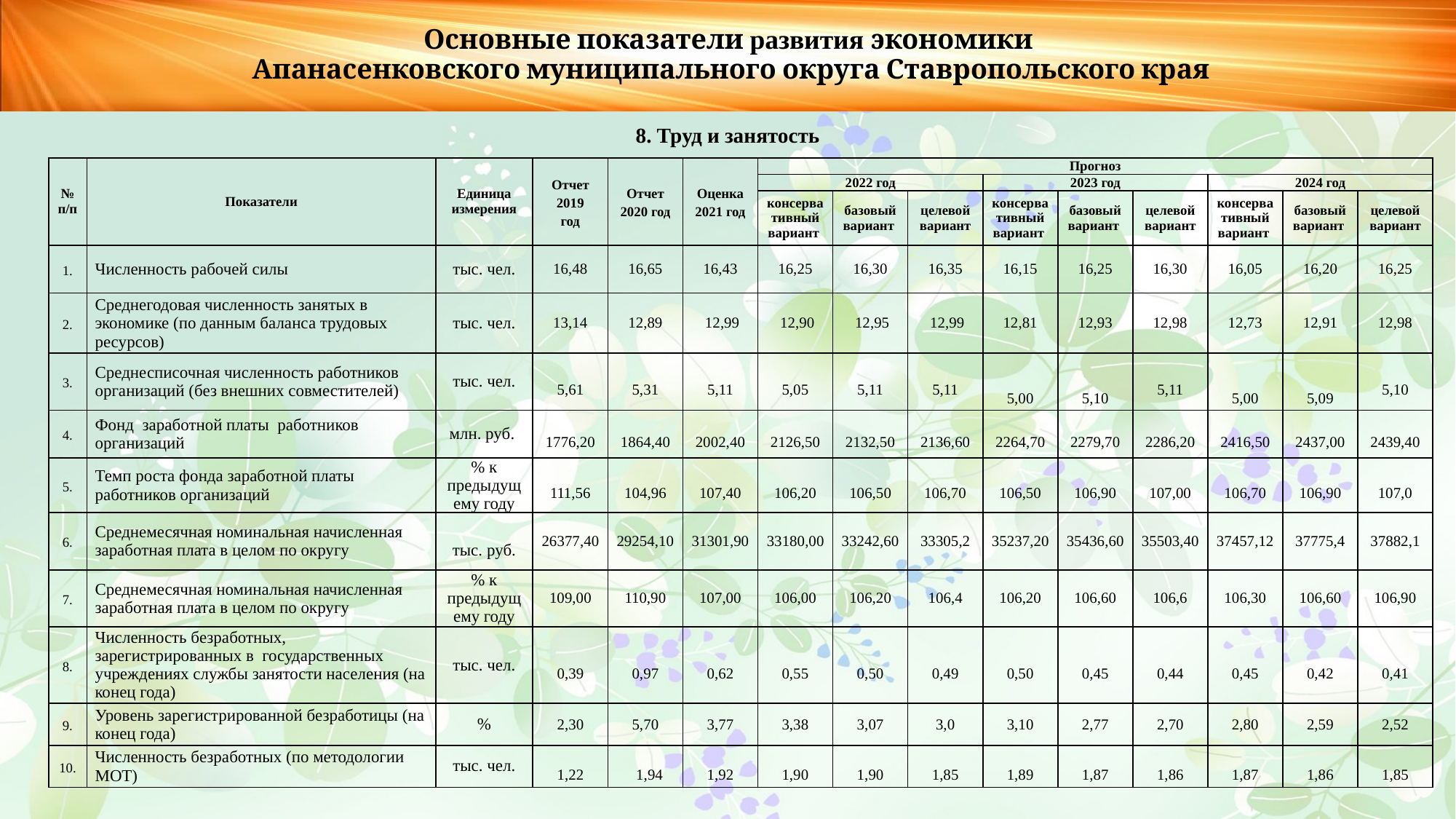

Основные показатели развития экономики
 Апанасенковского муниципального округа Ставропольского края
8. Труд и занятость

| № п/п | Показатели | Единица измерения | Отчет 2019 год | Отчет 2020 год | Оценка 2021 год | Прогноз |  |  |  |  |  |  |  |  |
| --- | --- | --- | --- | --- | --- | --- | --- | --- | --- | --- | --- | --- | --- | --- |
|  |  |  |  |  |  | 2022 год |  |  | 2023 год |  |  | 2024 год |  |  |
|  |  |  |  |  |  | консерва тивный вариант | базовый вариант | целевой вариант | консерва тивный вариант | базовый вариант | целевой вариант | консерва тивный вариант | базовый вариант | целевой вариант |
| 1. | Численность рабочей силы | тыс. чел. | 16,48 | 16,65 | 16,43 | 16,25 | 16,30 | 16,35 | 16,15 | 16,25 | 16,30 | 16,05 | 16,20 | 16,25 |
| 2. | Среднегодовая численность занятых в экономике (по данным баланса трудовых ресурсов) | тыс. чел. | 13,14 | 12,89 | 12,99 | 12,90 | 12,95 | 12,99 | 12,81 | 12,93 | 12,98 | 12,73 | 12,91 | 12,98 |
| 3. | Среднесписочная численность работников организаций (без внешних совместителей) | тыс. чел. | 5,61 | 5,31 | 5,11 | 5,05 | 5,11 | 5,11 | 5,00 | 5,10 | 5,11 | 5,00 | 5,09 | 5,10 |
| 4. | Фонд заработной платы работников организаций | млн. руб. | 1776,20 | 1864,40 | 2002,40 | 2126,50 | 2132,50 | 2136,60 | 2264,70 | 2279,70 | 2286,20 | 2416,50 | 2437,00 | 2439,40 |
| 5. | Темп роста фонда заработной платы работников организаций | % к предыдущему году | 111,56 | 104,96 | 107,40 | 106,20 | 106,50 | 106,70 | 106,50 | 106,90 | 107,00 | 106,70 | 106,90 | 107,0 |
| 6. | Среднемесячная номинальная начисленная заработная плата в целом по округу | тыс. руб. | 26377,40 | 29254,10 | 31301,90 | 33180,00 | 33242,60 | 33305,2 | 35237,20 | 35436,60 | 35503,40 | 37457,12 | 37775,4 | 37882,1 |
| 7. | Среднемесячная номинальная начисленная заработная плата в целом по округу | % к предыдущему году | 109,00 | 110,90 | 107,00 | 106,00 | 106,20 | 106,4 | 106,20 | 106,60 | 106,6 | 106,30 | 106,60 | 106,90 |
| 8. | Численность безработных, зарегистрированных в государственных учреждениях службы занятости населения (на конец года) | тыс. чел. | 0,39 | 0,97 | 0,62 | 0,55 | 0,50 | 0,49 | 0,50 | 0,45 | 0,44 | 0,45 | 0,42 | 0,41 |
| 9. | Уровень зарегистрированной безработицы (на конец года) | % | 2,30 | 5,70 | 3,77 | 3,38 | 3,07 | 3,0 | 3,10 | 2,77 | 2,70 | 2,80 | 2,59 | 2,52 |
| 10. | Численность безработных (по методологии МОТ) | тыс. чел. | 1,22 | 1,94 | 1,92 | 1,90 | 1,90 | 1,85 | 1,89 | 1,87 | 1,86 | 1,87 | 1,86 | 1,85 |